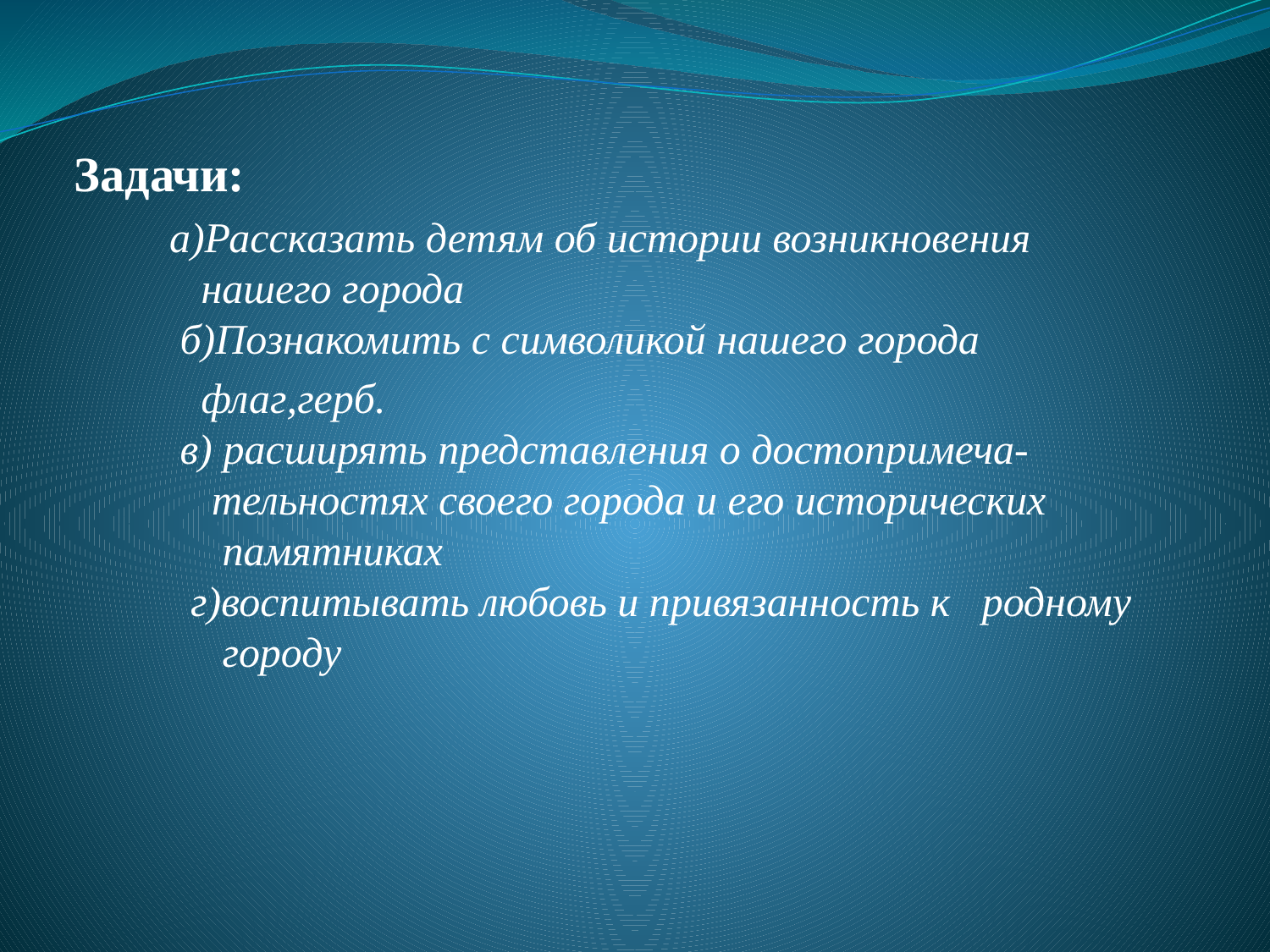

Задачи:
         а)Рассказать детям об истории возникновения
            нашего города
          б)Познакомить с символикой нашего города
            флаг,герб.
          в) расширять представления о достопримеча-
             тельностях своего города и его исторических
              памятниках
           г)воспитывать любовь и привязанность к   родному
              городу